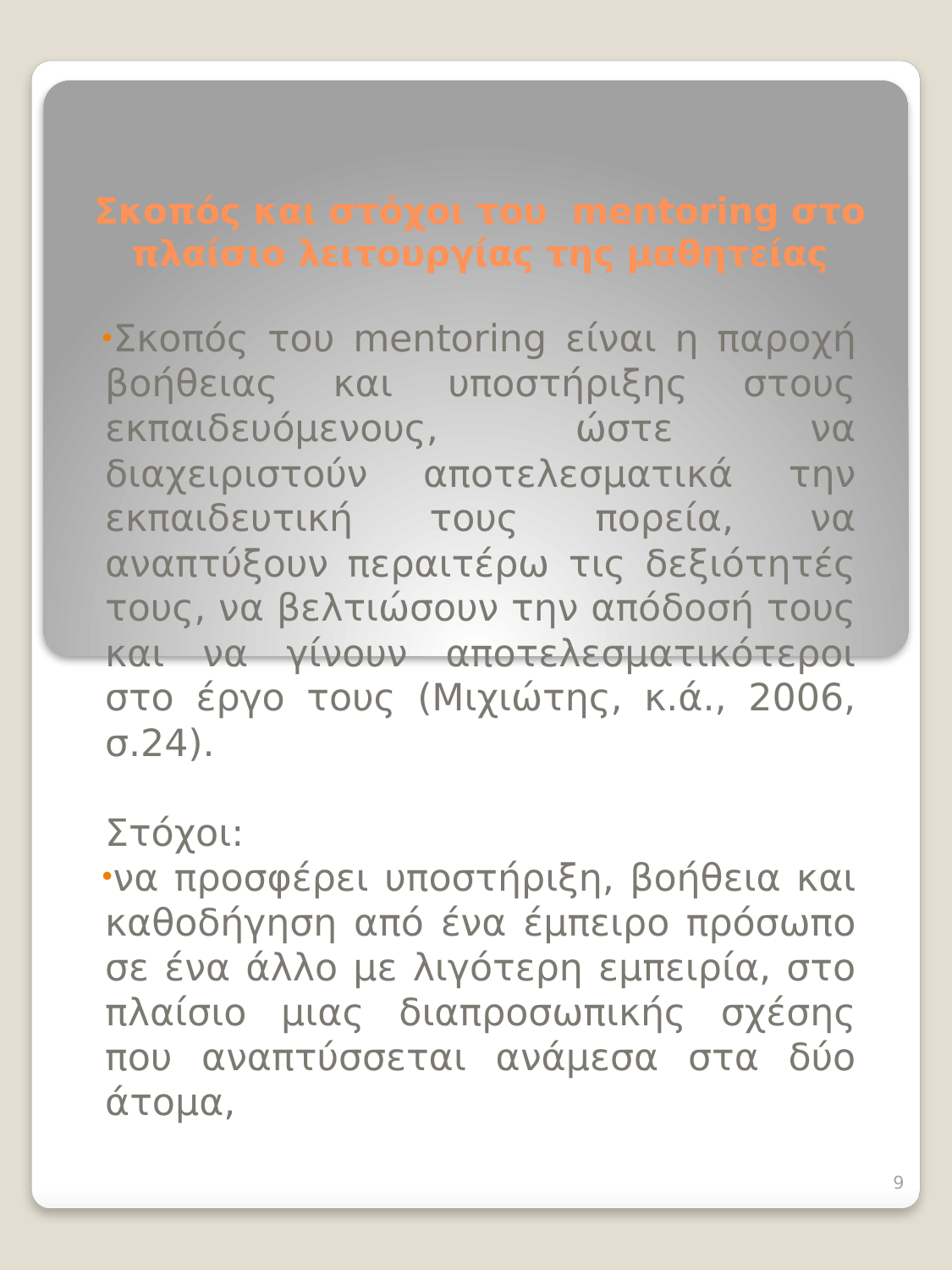

# Σκοπός και στόχοι του  mentoring στο πλαίσιο λειτουργίας της μαθητείας
Σκοπός του mentoring είναι η παροχή βοήθειας και υποστήριξης στους εκπαιδευόμενους, ώστε να διαχειριστούν αποτελεσματικά την εκπαιδευτική τους πορεία, να αναπτύξουν περαιτέρω τις δεξιότητές τους, να βελτιώσουν την απόδοσή τους και να γίνουν αποτελεσματικότεροι στο έργο τους (Μιχιώτης, κ.ά., 2006, σ.24).

Στόχοι:
να προσφέρει υποστήριξη, βοήθεια και καθοδήγηση από ένα έμπειρο πρόσωπο σε ένα άλλο με λιγότερη εμπειρία, στο πλαίσιο μιας διαπροσωπικής σχέσης που αναπτύσσεται ανάμεσα στα δύο άτομα,

9